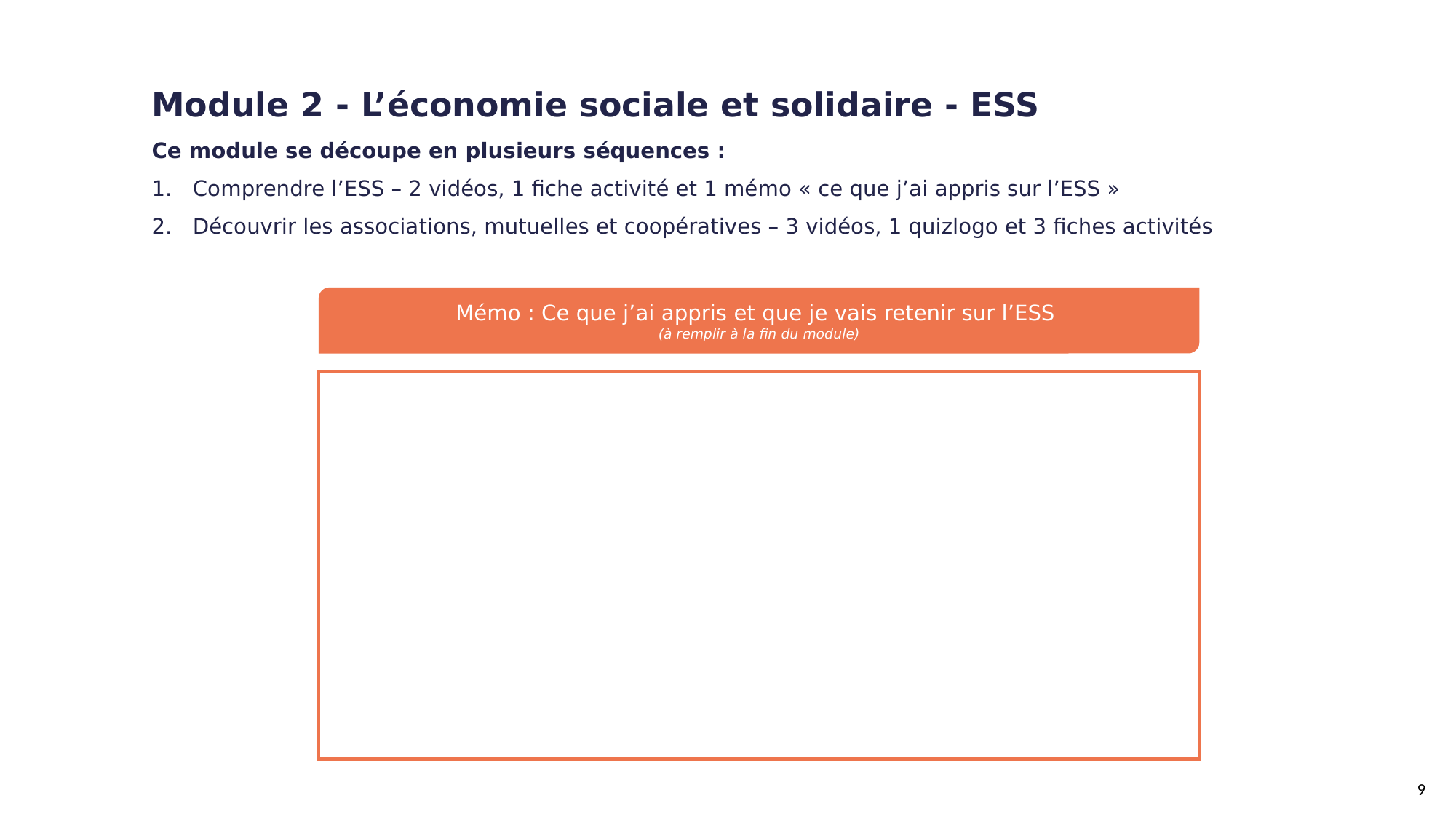

Module 2 - L’économie sociale et solidaire - ESS
Ce module se découpe en plusieurs séquences :
Comprendre l’ESS – 2 vidéos, 1 fiche activité et 1 mémo « ce que j’ai appris sur l’ESS »
Découvrir les associations, mutuelles et coopératives – 3 vidéos, 1 quizlogo et 3 fiches activités

Mémo : Ce que j’ai appris et que je vais retenir sur l’ESS
(à remplir à la fin du module)

9